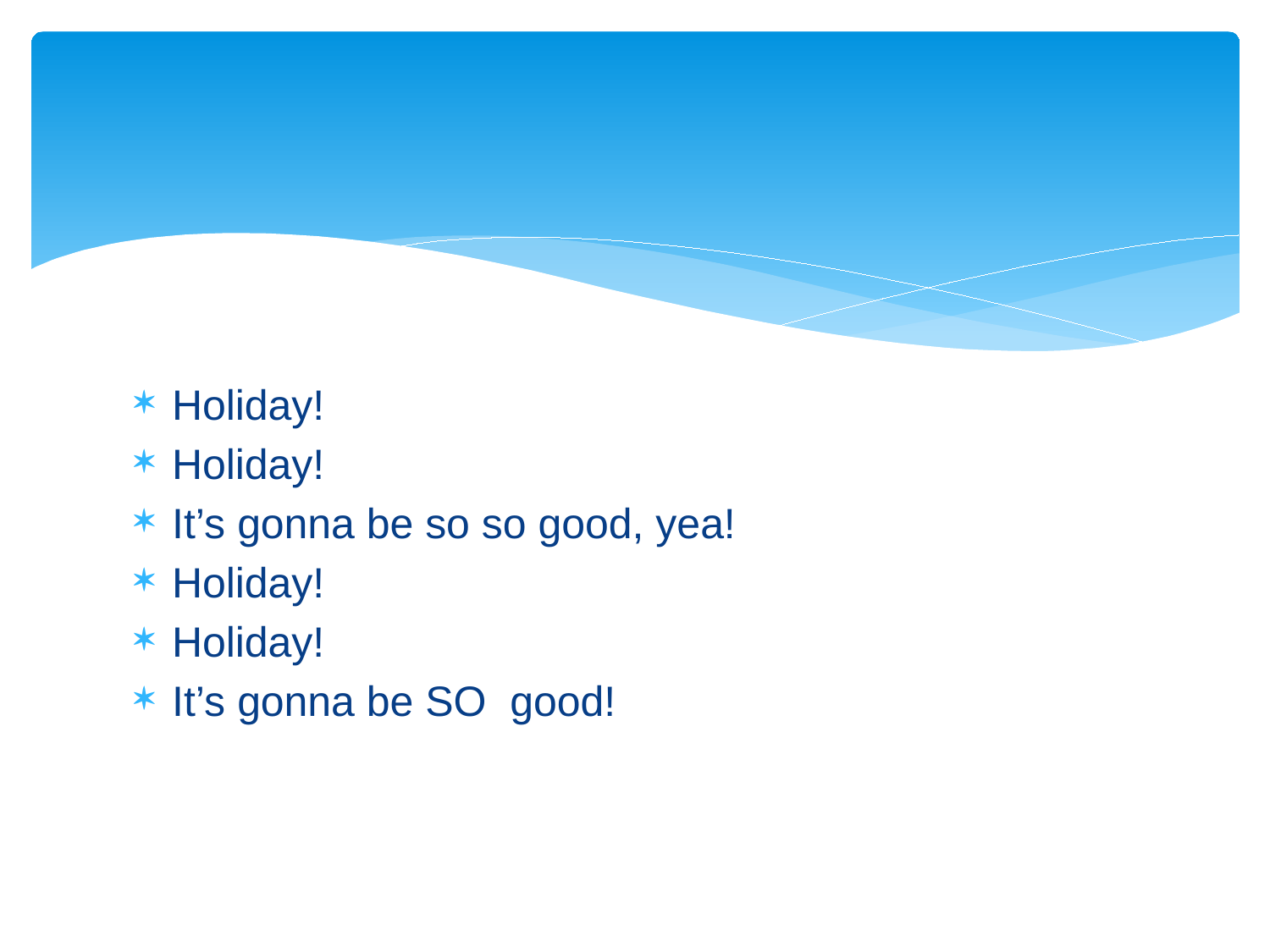

Holiday!
Holiday!
It’s gonna be so so good, yea!
Holiday!
Holiday!
It’s gonna be SO  good!